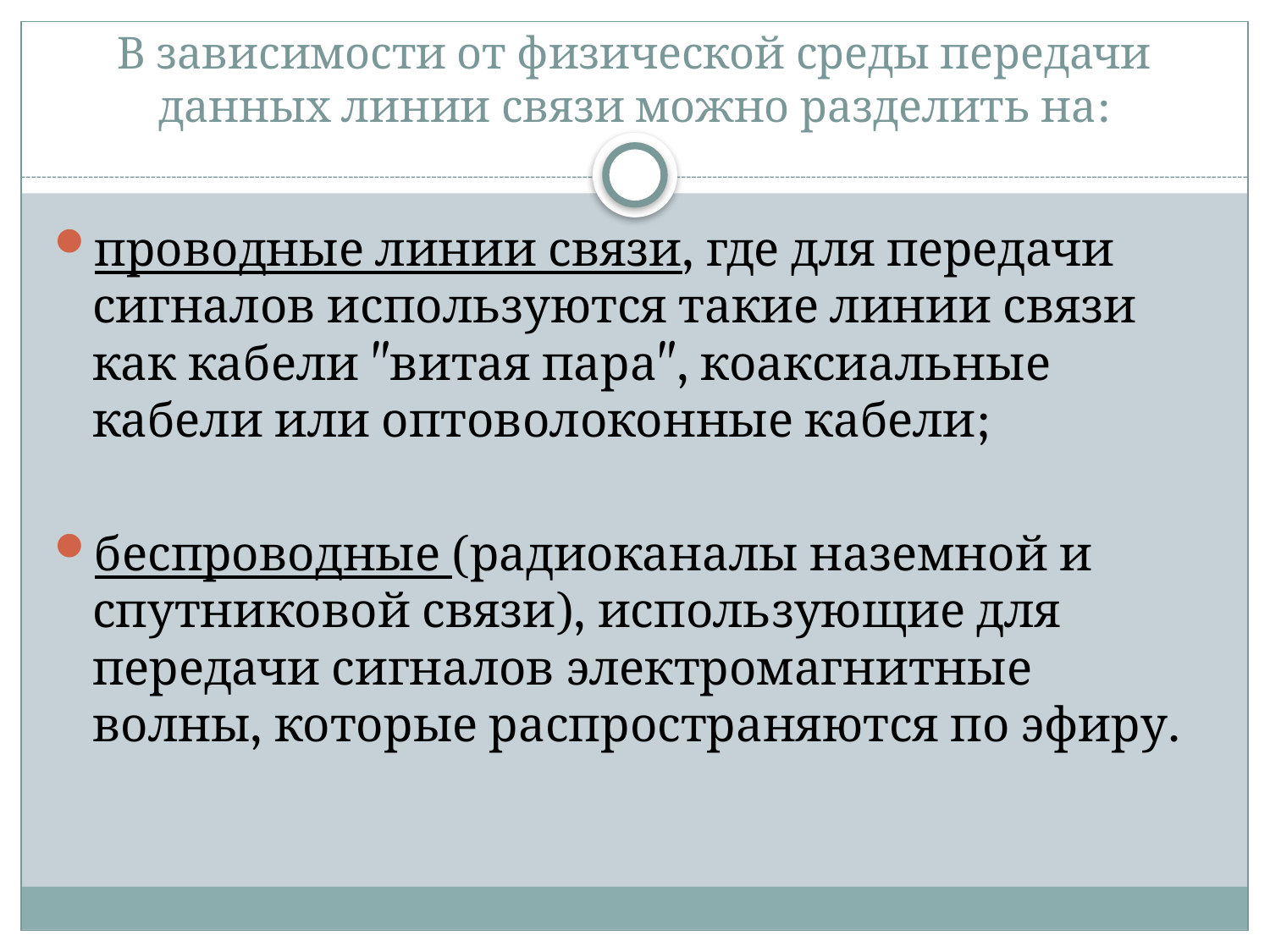

# В зависимости от физической среды передачи данных линии связи можно разделить на:
проводные линии связи, где для передачи сигналов используются такие линии связи как кабели "витая пара", коаксиальные кабели или оптоволоконные кабели;

беспроводные (радиоканалы наземной и спутниковой связи), использующие для передачи сигналов электромагнитные волны, которые распространяются по эфиру.